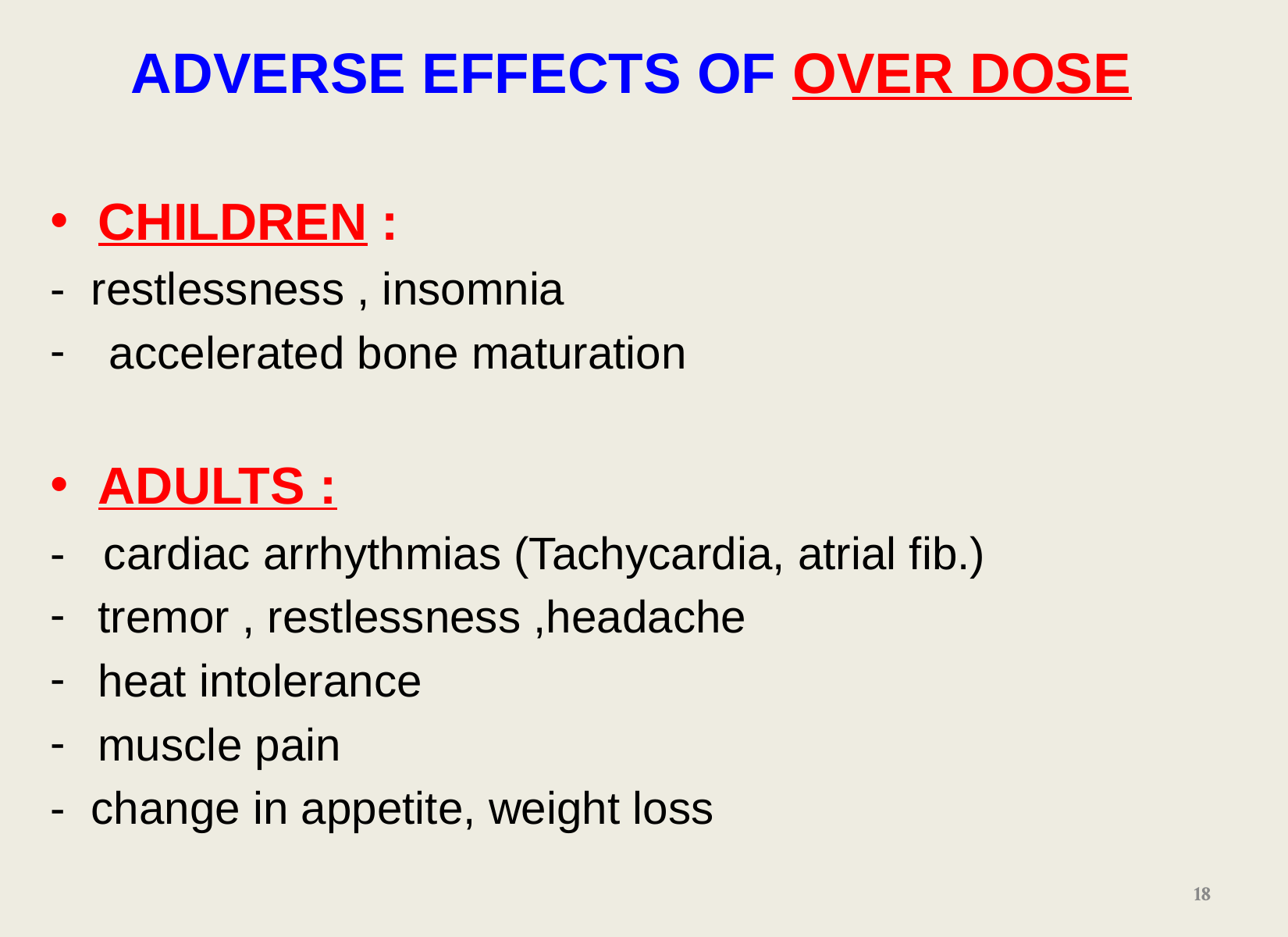

ADVERSE EFFECTS OF OVER DOSE

CHILDREN :
-  restlessness , insomnia
accelerated bone maturation

ADULTS :
-   cardiac arrhythmias (Tachycardia, atrial fib.)
tremor , restlessness ,headache
heat intolerance
muscle pain
-  change in appetite, weight loss
18